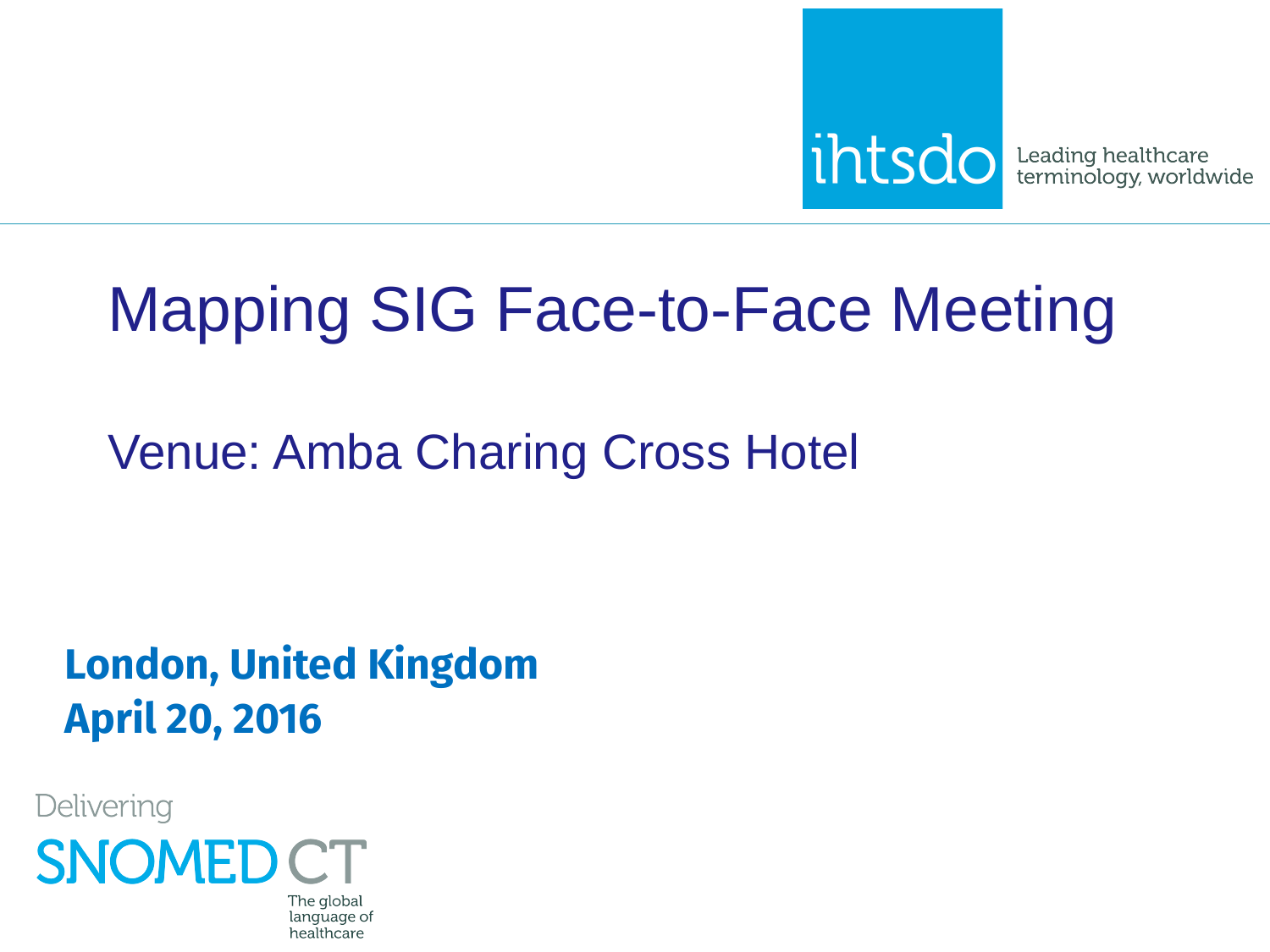

# Mapping SIG Face-to-Face Meeting Venue: Amba Charing Cross Hotel
London, United Kingdom
April 20, 2016